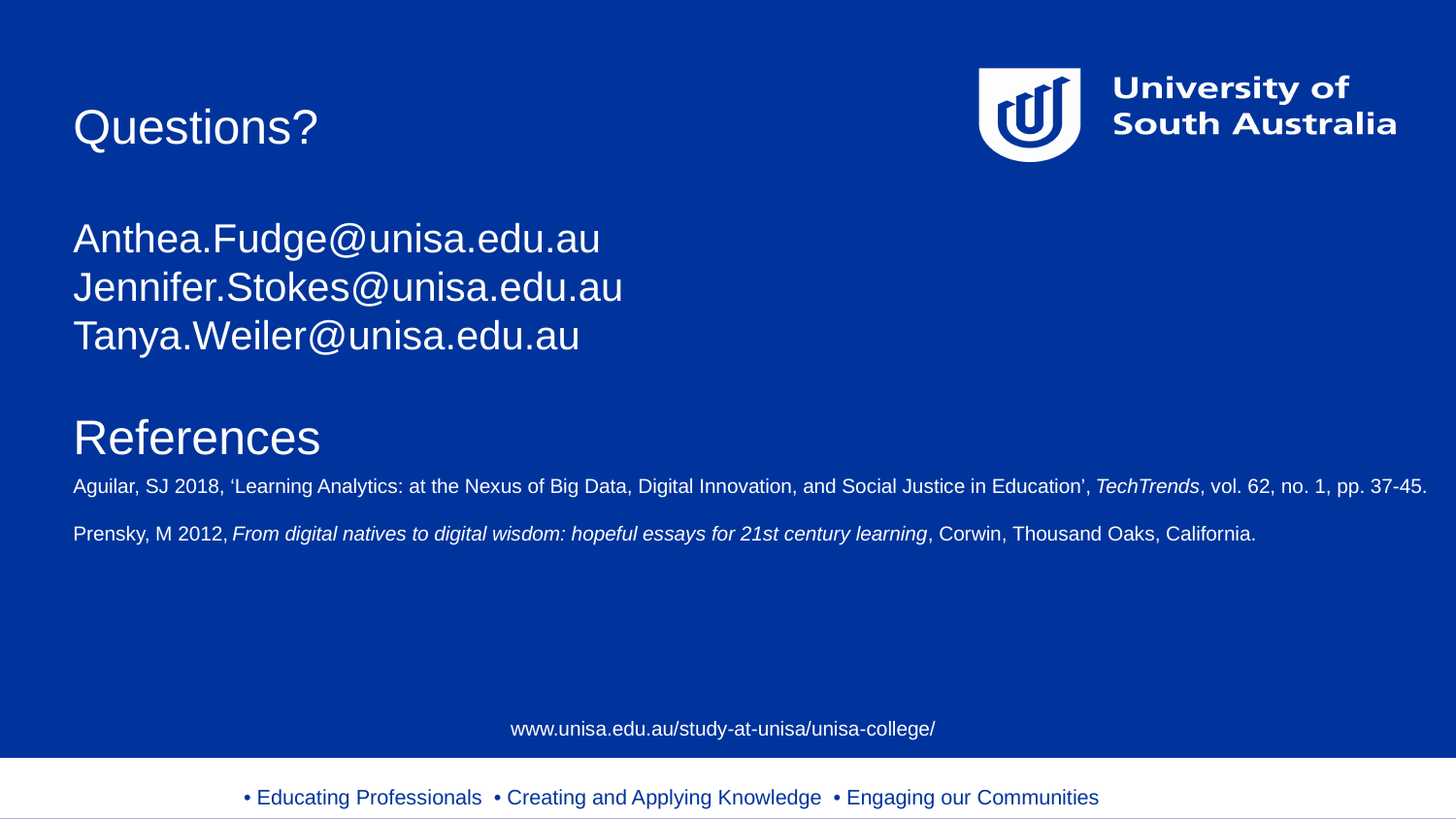

# Questions? Anthea.Fudge@unisa.edu.au  Jennifer.Stokes@unisa.edu.au Tanya.Weiler@unisa.edu.au References
Aguilar, SJ 2018, ‘Learning Analytics: at the Nexus of Big Data, Digital Innovation, and Social Justice in Education’, TechTrends, vol. 62, no. 1, pp. 37-45.

Prensky, M 2012, From digital natives to digital wisdom: hopeful essays for 21st century learning, Corwin, Thousand Oaks, California.

www.unisa.edu.au/study-at-unisa/unisa-college/